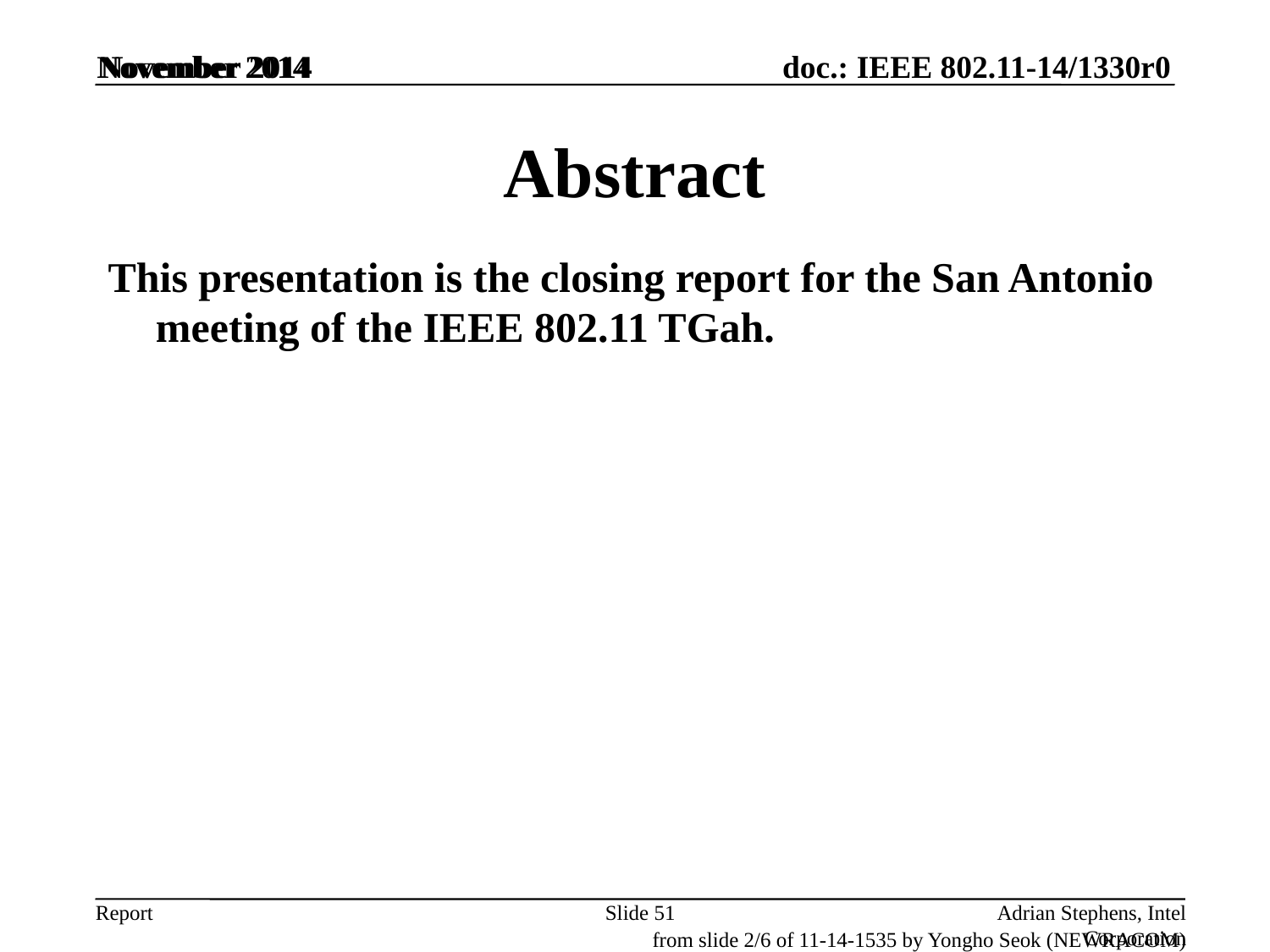

November 2014
November 2014
# Abstract
This presentation is the closing report for the San Antonio meeting of the IEEE 802.11 TGah.
Slide 51
Adrian Stephens, Intel Corporation
from slide 2/6 of 11-14-1535 by Yongho Seok (NEWRACOM)